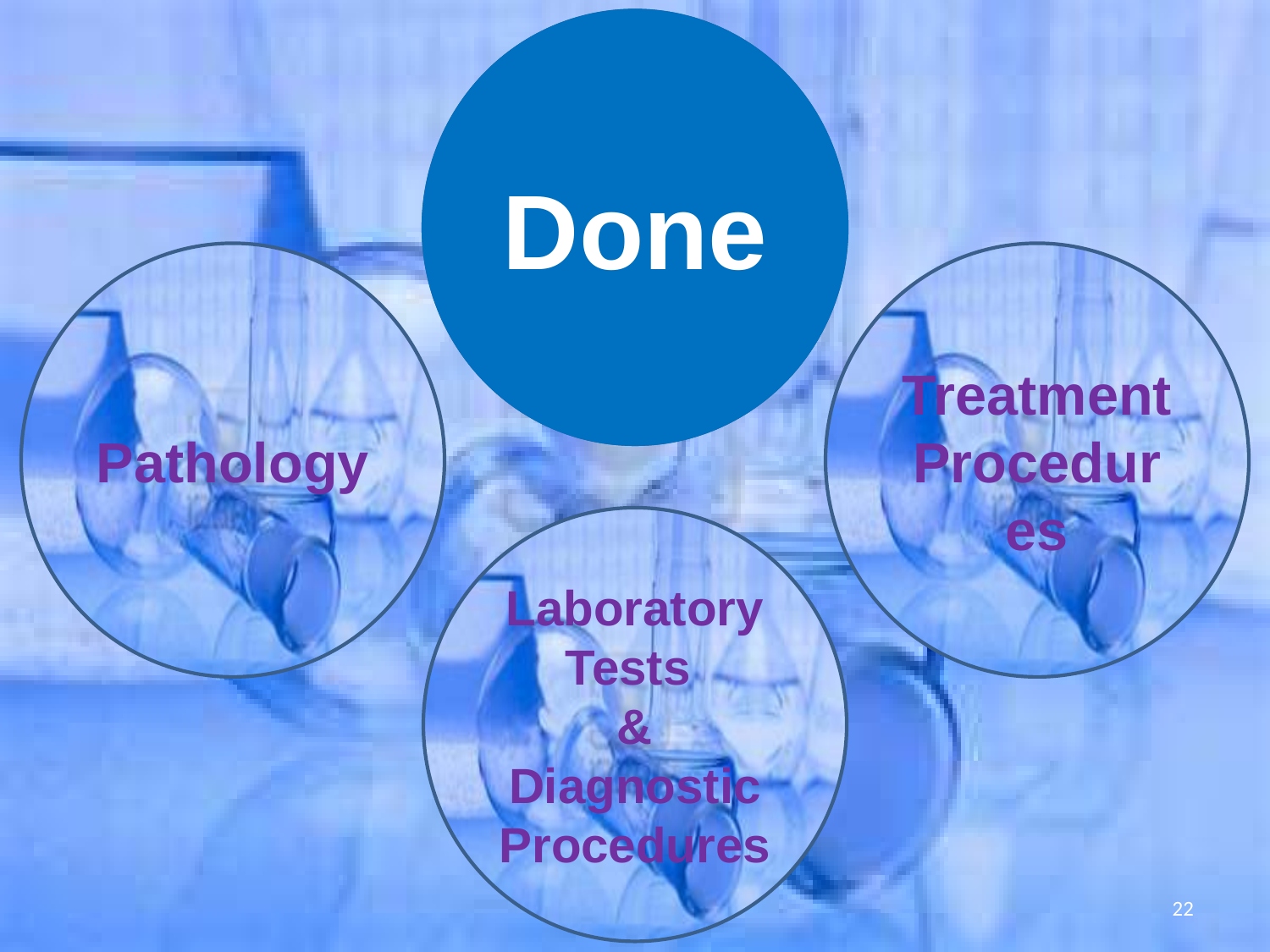

Terminology
Done
Pathology
Treatment Procedures
Laboratory Tests
&
Diagnostic Procedures
22